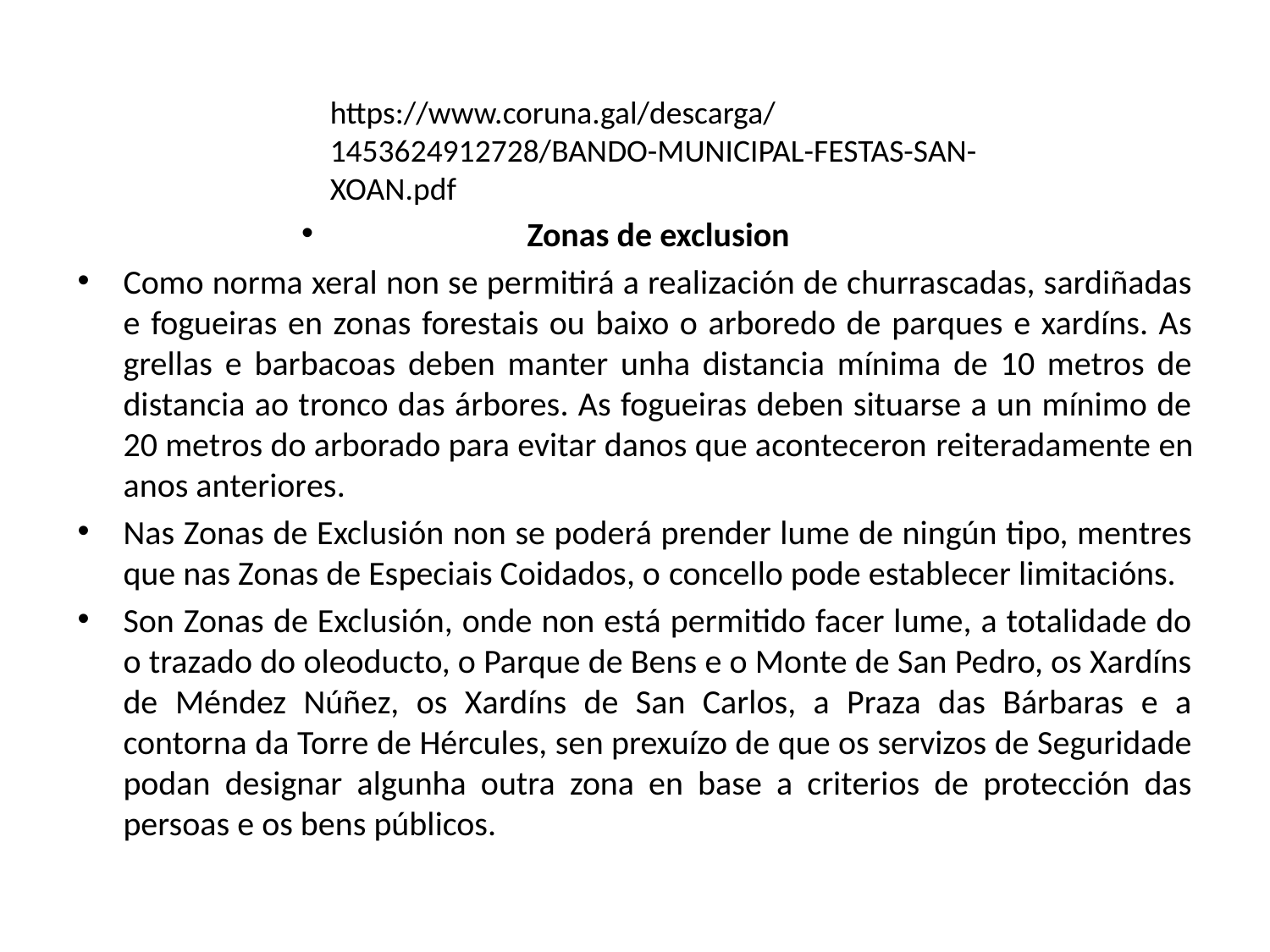

https://www.coruna.gal/descarga/1453624912728/BANDO-MUNICIPAL-FESTAS-SAN-XOAN.pdf
Zonas de exclusion
Como norma xeral non se permitirá a realización de churrascadas, sardiñadas e fogueiras en zonas forestais ou baixo o arboredo de parques e xardíns. As grellas e barbacoas deben manter unha distancia mínima de 10 metros de distancia ao tronco das árbores. As fogueiras deben situarse a un mínimo de 20 metros do arborado para evitar danos que aconteceron reiteradamente en anos anteriores.
Nas Zonas de Exclusión non se poderá prender lume de ningún tipo, mentres que nas Zonas de Especiais Coidados, o concello pode establecer limitacións.
Son Zonas de Exclusión, onde non está permitido facer lume, a totalidade do o trazado do oleoducto, o Parque de Bens e o Monte de San Pedro, os Xardíns de Méndez Núñez, os Xardíns de San Carlos, a Praza das Bárbaras e a contorna da Torre de Hércules, sen prexuízo de que os servizos de Seguridade podan designar algunha outra zona en base a criterios de protección das persoas e os bens públicos.